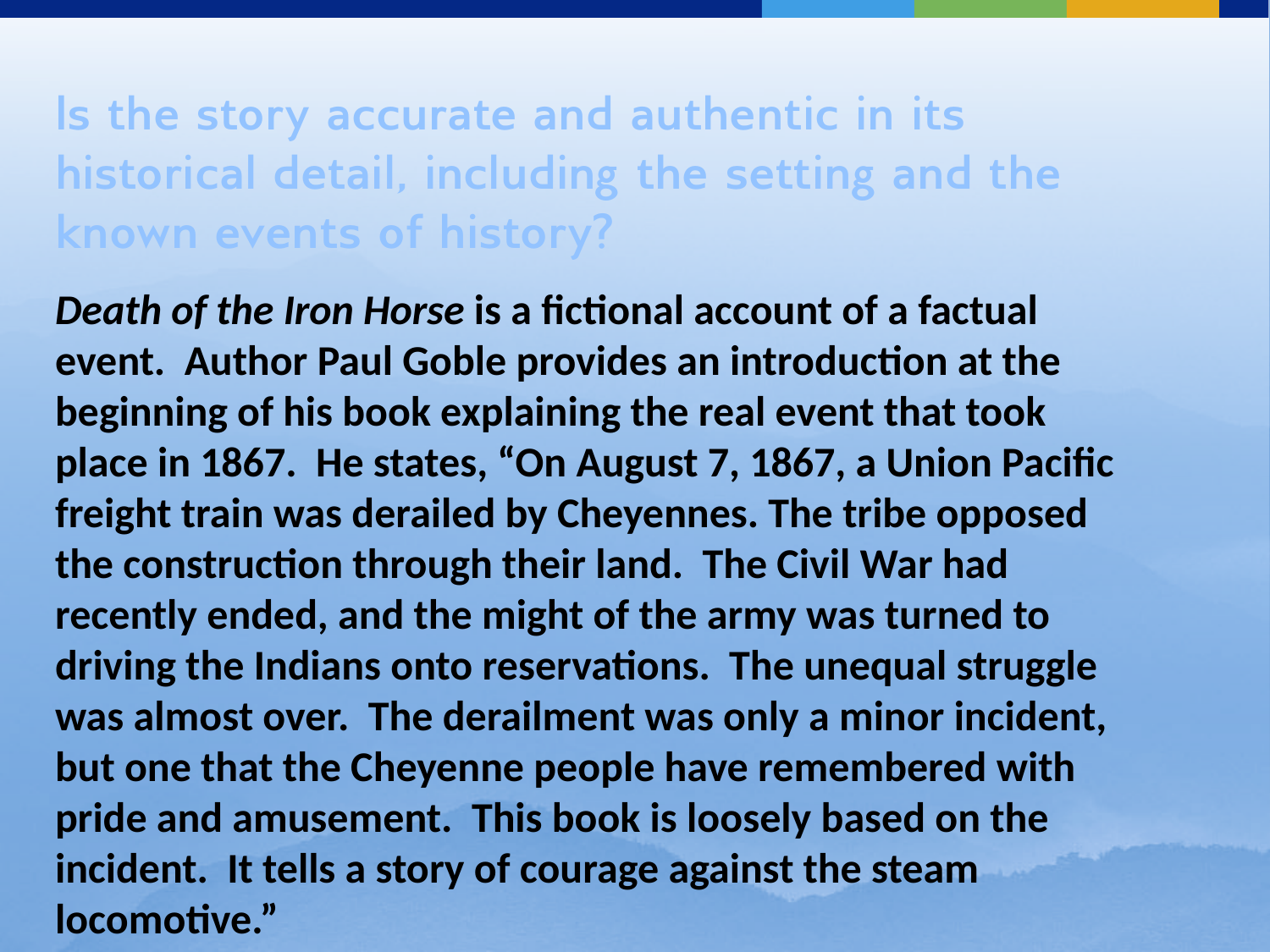

Is the story accurate and authentic in its historical detail, including the setting and the known events of history?
Death of the Iron Horse is a fictional account of a factual event.  Author Paul Goble provides an introduction at the beginning of his book explaining the real event that took place in 1867.  He states, “On August 7, 1867, a Union Pacific freight train was derailed by Cheyennes. The tribe opposed the construction through their land.  The Civil War had recently ended, and the might of the army was turned to driving the Indians onto reservations.  The unequal struggle was almost over.  The derailment was only a minor incident, but one that the Cheyenne people have remembered with pride and amusement.  This book is loosely based on the incident.  It tells a story of courage against the steam locomotive.”